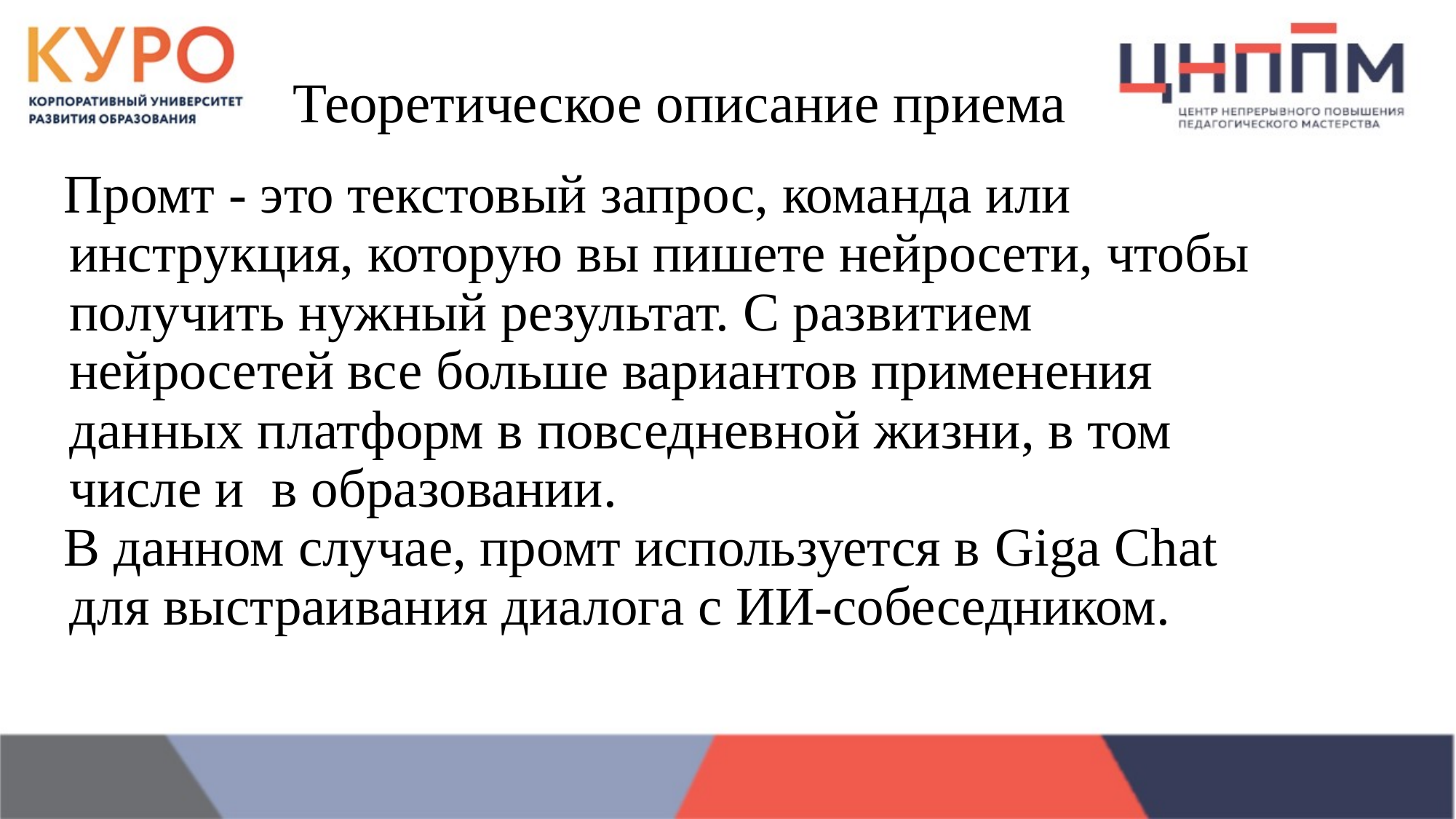

# Теоретическое описание приема
Промт - это текстовый запрос, команда или инструкция, которую вы пишете нейросети, чтобы получить нужный результат. С развитием нейросетей все больше вариантов применения данных платформ в повседневной жизни, в том числе и  в образовании.
В данном случае, промт используется в Giga Chat для выстраивания диалога с ИИ-собеседником.